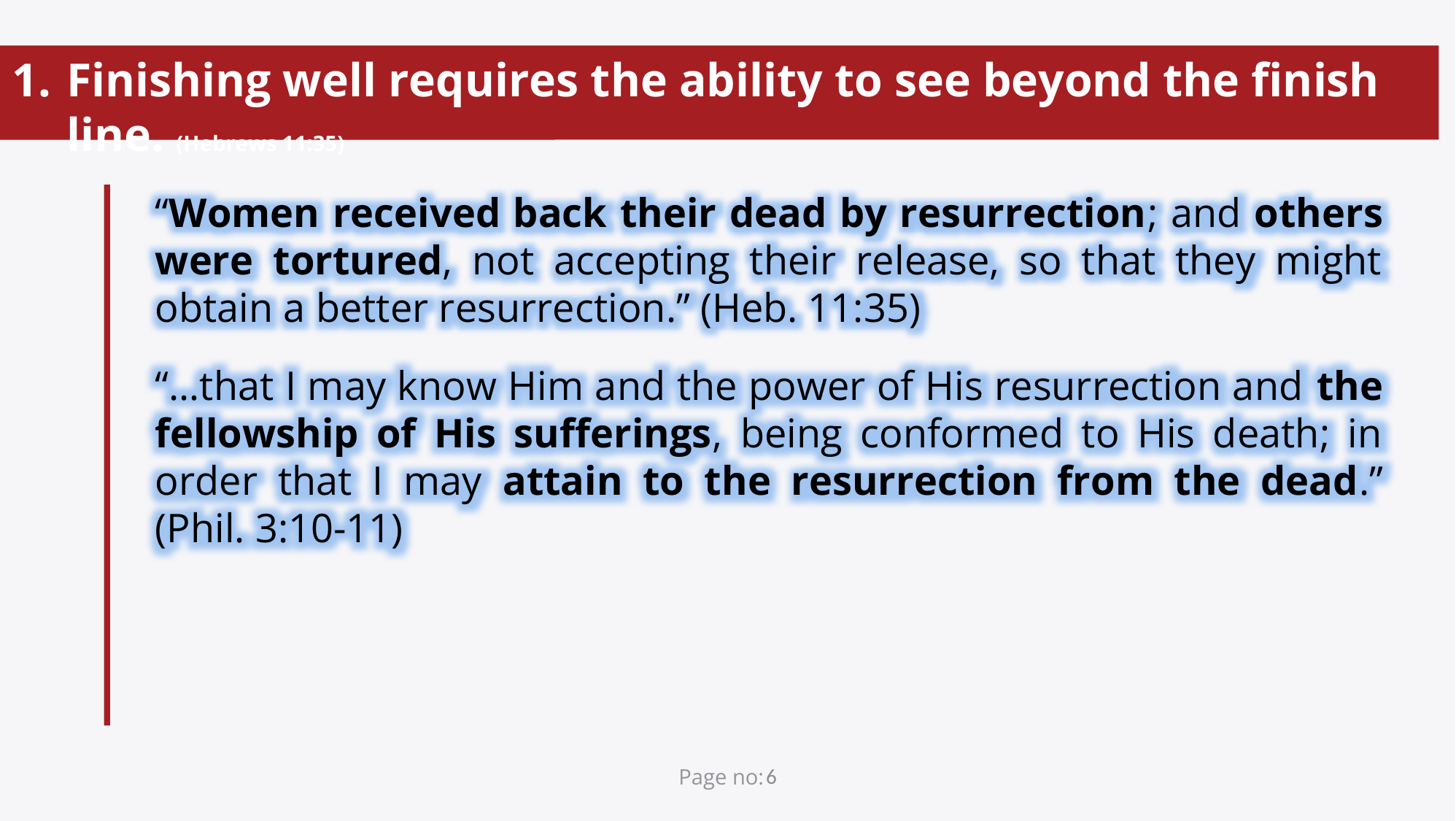

Finishing well requires the ability to see beyond the finish line. (Hebrews 11:35)

“Women received back their dead by resurrection; and others were tortured, not accepting their release, so that they might obtain a better resurrection.” (Heb. 11:35)
“…that I may know Him and the power of His resurrection and the fellowship of His sufferings, being conformed to His death; in order that I may attain to the resurrection from the dead.” (Phil. 3:10-11)